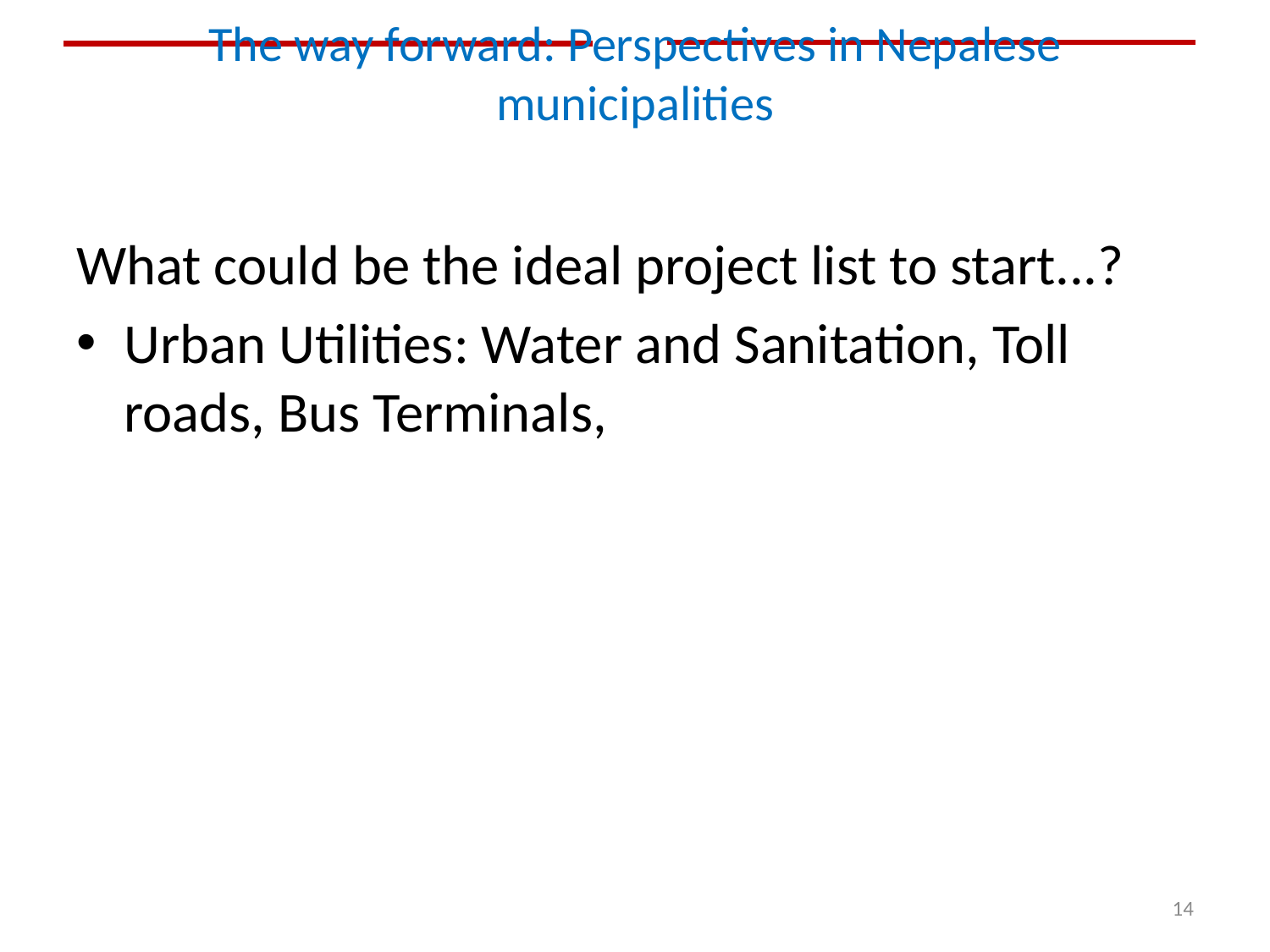

# The way forward: Perspectives in Nepalese municipalities
What could be the ideal project list to start...?
Urban Utilities: Water and Sanitation, Toll roads, Bus Terminals,
14